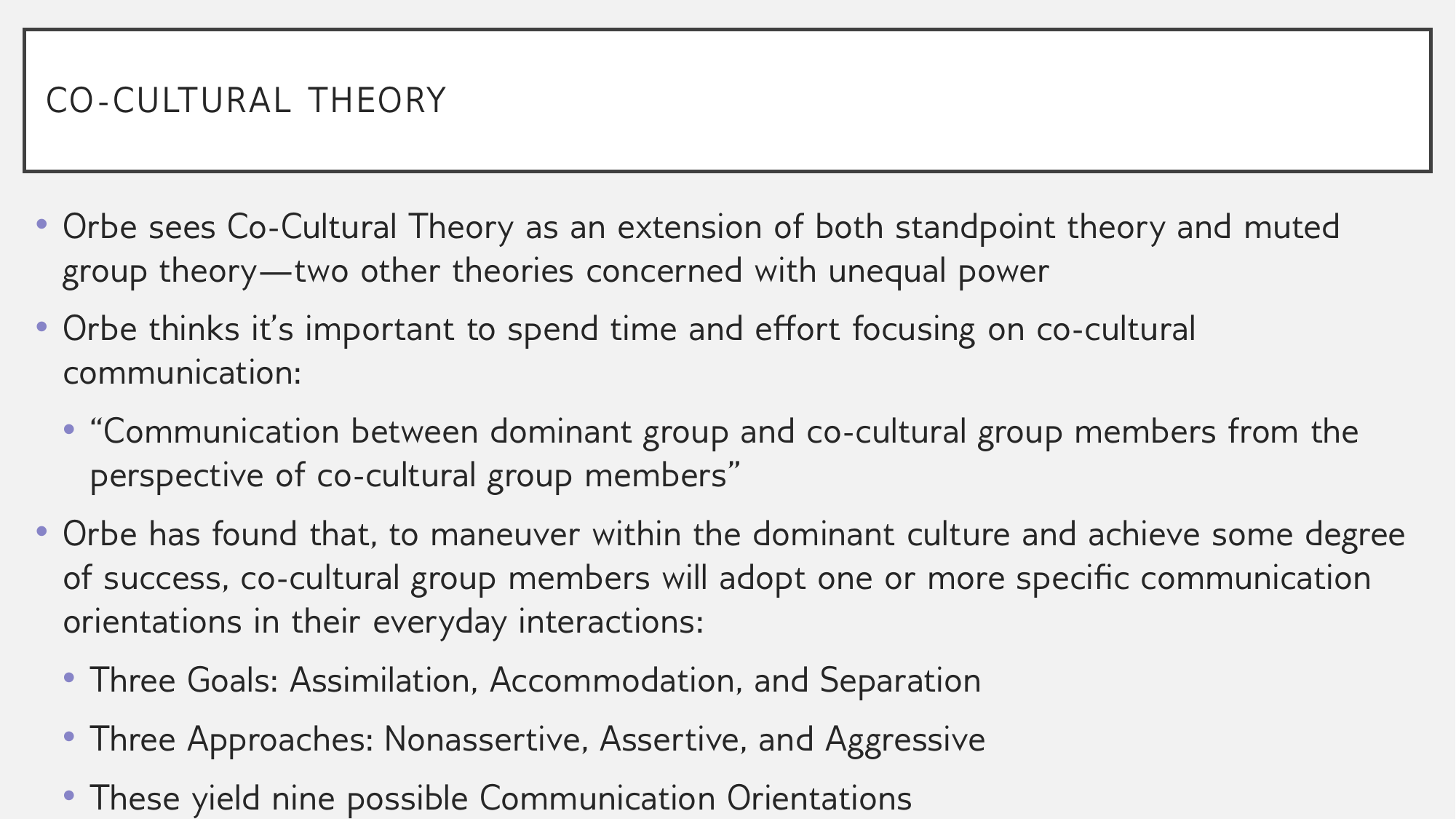

# Co-Cultural theory
Orbe sees Co-Cultural Theory as an extension of both standpoint theory and muted group theory—two other theories concerned with unequal power
Orbe thinks it’s important to spend time and effort focusing on co-cultural communication:
“Communication between dominant group and co-cultural group members from the perspective of co-cultural group members”
Orbe has found that, to maneuver within the dominant culture and achieve some degree of success, co-cultural group members will adopt one or more specific communication orientations in their everyday interactions:
Three Goals: Assimilation, Accommodation, and Separation
Three Approaches: Nonassertive, Assertive, and Aggressive
These yield nine possible Communication Orientations